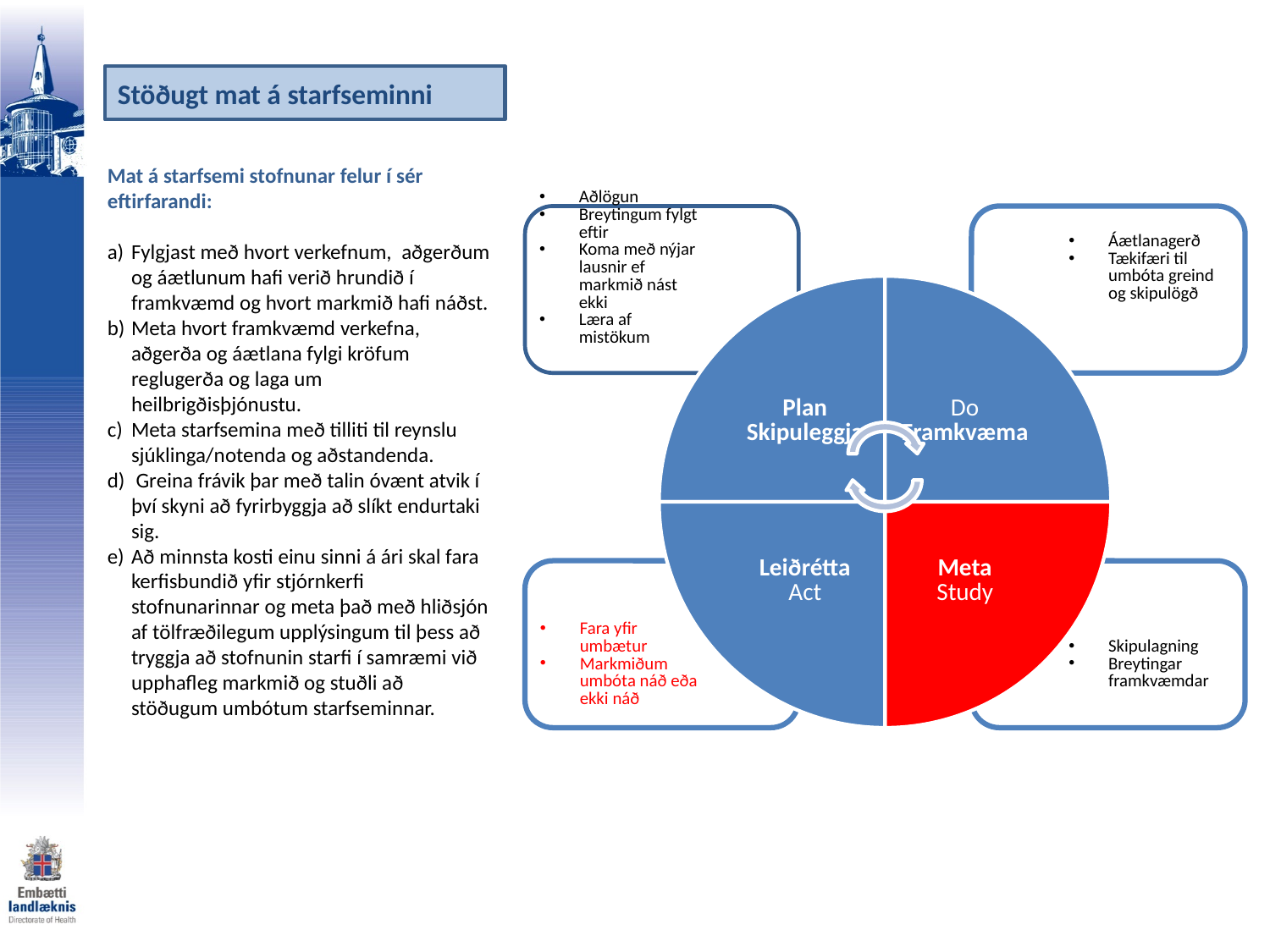

Stöðugt mat á starfseminni
Mat á starfsemi stofnunar felur í sér eftirfarandi:

Fylgjast með hvort verkefnum,  aðgerðum og áætlunum hafi verið hrundið í framkvæmd og hvort markmið hafi náðst.
Meta hvort framkvæmd verkefna, aðgerða og áætlana fylgi kröfum reglugerða og laga um heilbrigðisþjónustu.
Meta starfsemina með tilliti til reynslu sjúklinga/notenda og aðstandenda.
 Greina frávik þar með talin óvænt atvik í því skyni að fyrirbyggja að slíkt endurtaki sig.
Að minnsta kosti einu sinni á ári skal fara kerfisbundið yfir stjórnkerfi stofnunarinnar og meta það með hliðsjón af tölfræðilegum upplýsingum til þess að tryggja að stofnunin starfi í samræmi við upphafleg markmið og stuðli að stöðugum umbótum starfseminnar.

Plan
Skipuleggja
Aðlögun
Do
Framkvæma
Áætlanagerð
Meta
Study
Skipulagning
Leiðrétta
Act
Fara yfir umbætur
Tækifæri til umbóta greind og skipulögð
Breytingar framkvæmdar
Breytingum fylgt eftir
Koma með nýjar lausnir ef markmið nást ekki
Læra af mistökum
Markmiðum umbóta náð eða ekki náð